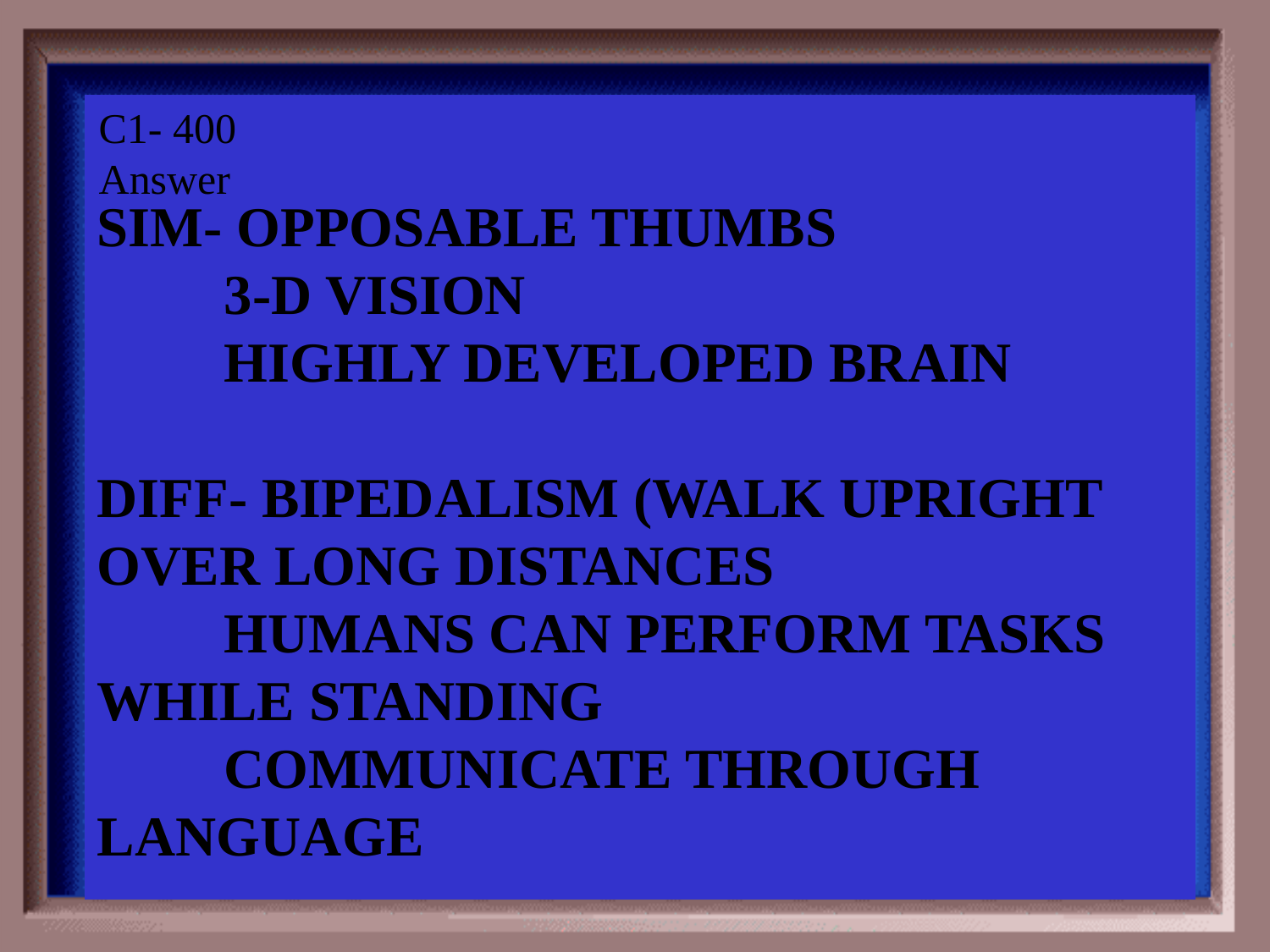

Category #1 $500 Question

C1- 400
Answer

Sim- Opposable thumbs
	3-D vision
	Highly developed brain

Diff- bipedalism (walk upright over long distances
	humans can perform tasks while standing
	Communicate through language